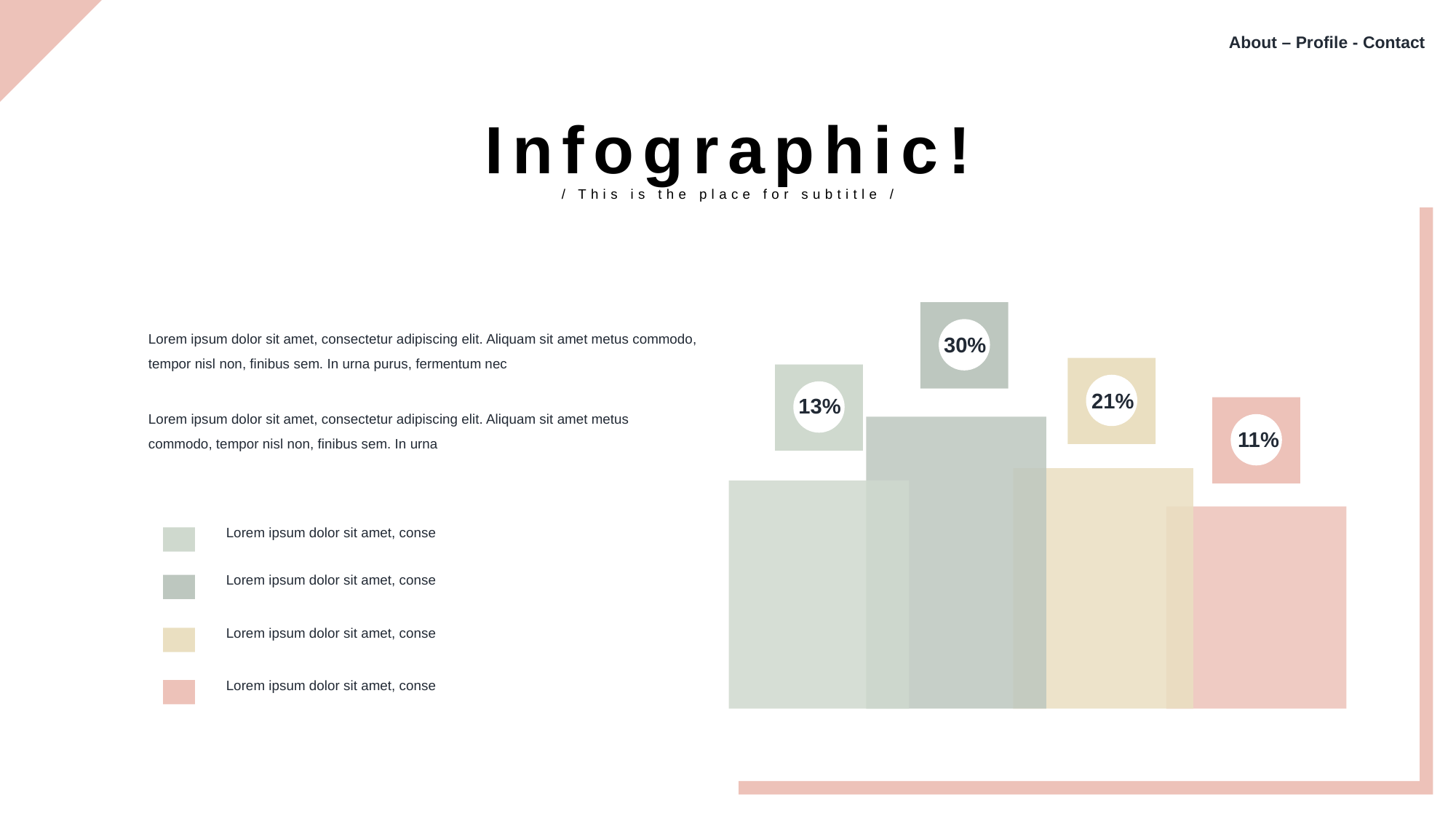

About – Profile - Contact
Infographic!
/ This is the place for subtitle /

30%

21%
13%

11%

Lorem ipsum dolor sit amet, consectetur adipiscing elit. Aliquam sit amet metus commodo, tempor nisl non, finibus sem. In urna purus, fermentum nec
Lorem ipsum dolor sit amet, consectetur adipiscing elit. Aliquam sit amet metus commodo, tempor nisl non, finibus sem. In urna
Lorem ipsum dolor sit amet, conse

Lorem ipsum dolor sit amet, conse

Lorem ipsum dolor sit amet, conse

Lorem ipsum dolor sit amet, conse